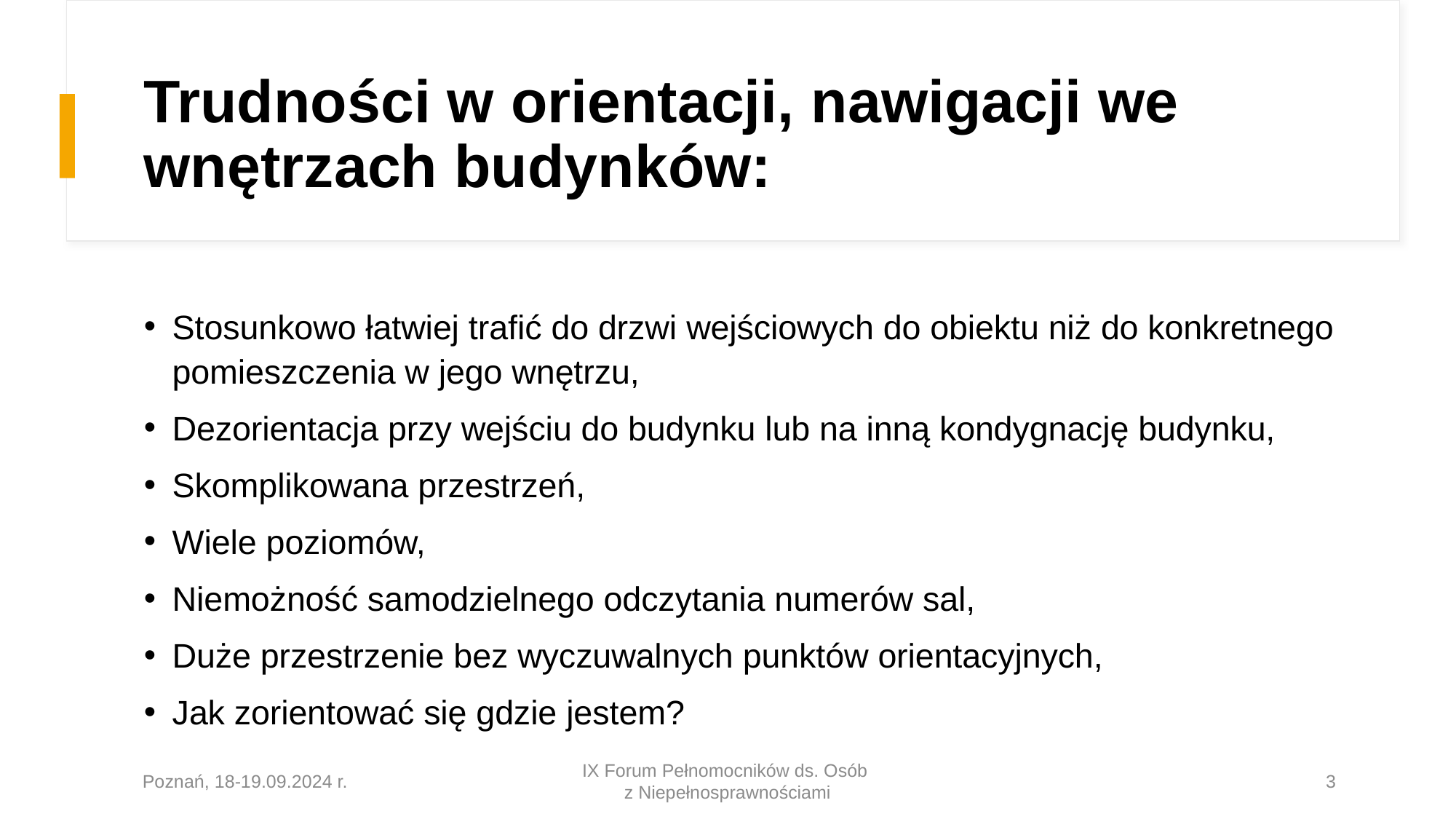

# Trudności w orientacji, nawigacji we wnętrzach budynków:
Stosunkowo łatwiej trafić do drzwi wejściowych do obiektu niż do konkretnego pomieszczenia w jego wnętrzu,
Dezorientacja przy wejściu do budynku lub na inną kondygnację budynku,
Skomplikowana przestrzeń,
Wiele poziomów,
Niemożność samodzielnego odczytania numerów sal,
Duże przestrzenie bez wyczuwalnych punktów orientacyjnych,
Jak zorientować się gdzie jestem?

Poznań, 18-19.09.2024 r.
IX Forum Pełnomocników ds. Osób
z Niepełnosprawnościami
3